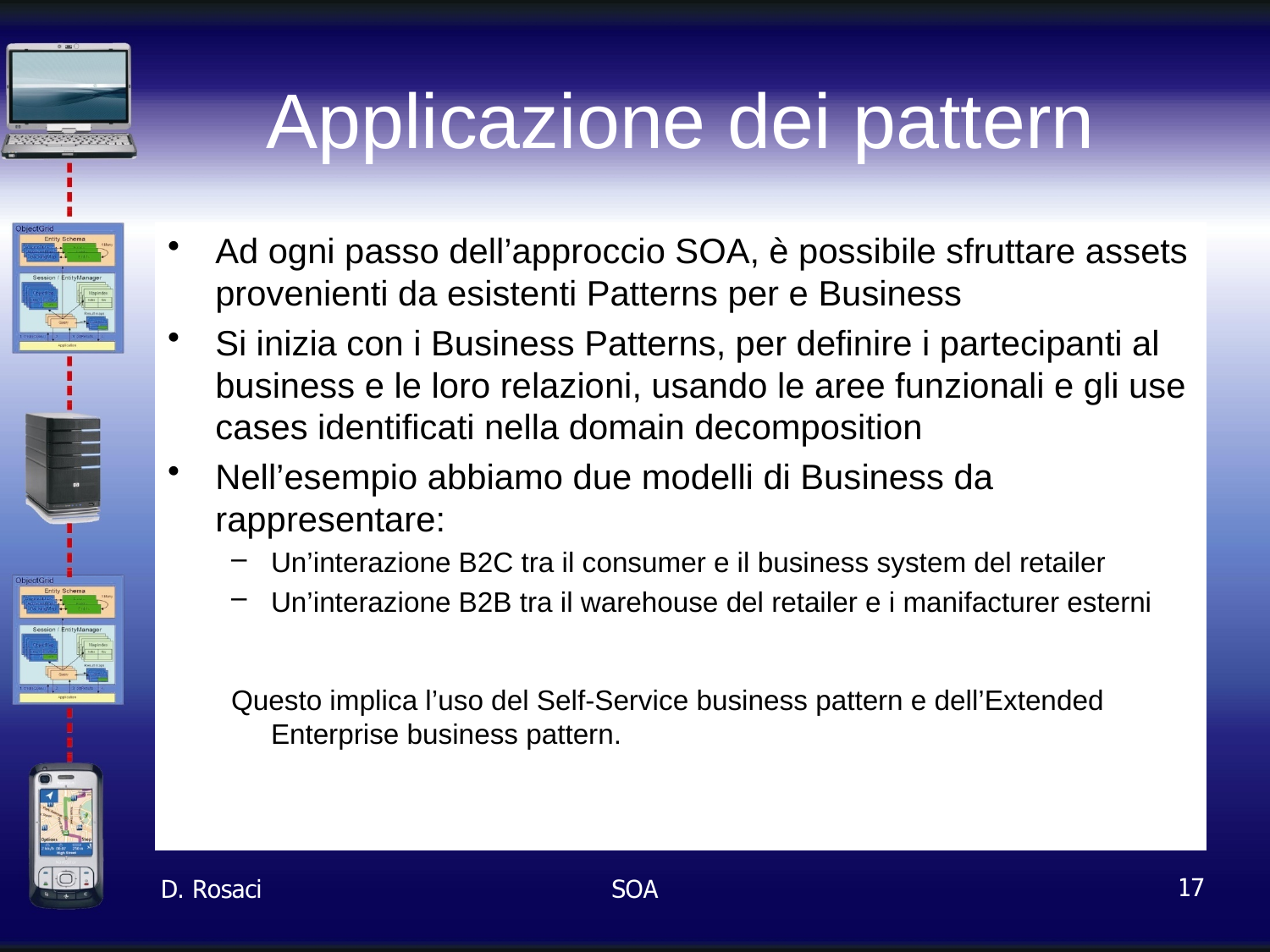

# Applicazione dei pattern
Ad ogni passo dell’approccio SOA, è possibile sfruttare assets provenienti da esistenti Patterns per e Business
Si inizia con i Business Patterns, per definire i partecipanti al business e le loro relazioni, usando le aree funzionali e gli use cases identificati nella domain decomposition
Nell’esempio abbiamo due modelli di Business da rappresentare:
Un’interazione B2C tra il consumer e il business system del retailer
Un’interazione B2B tra il warehouse del retailer e i manifacturer esterni

Questo implica l’uso del Self-Service business pattern e dell’Extended Enterprise business pattern.

D. Rosaci
SOA